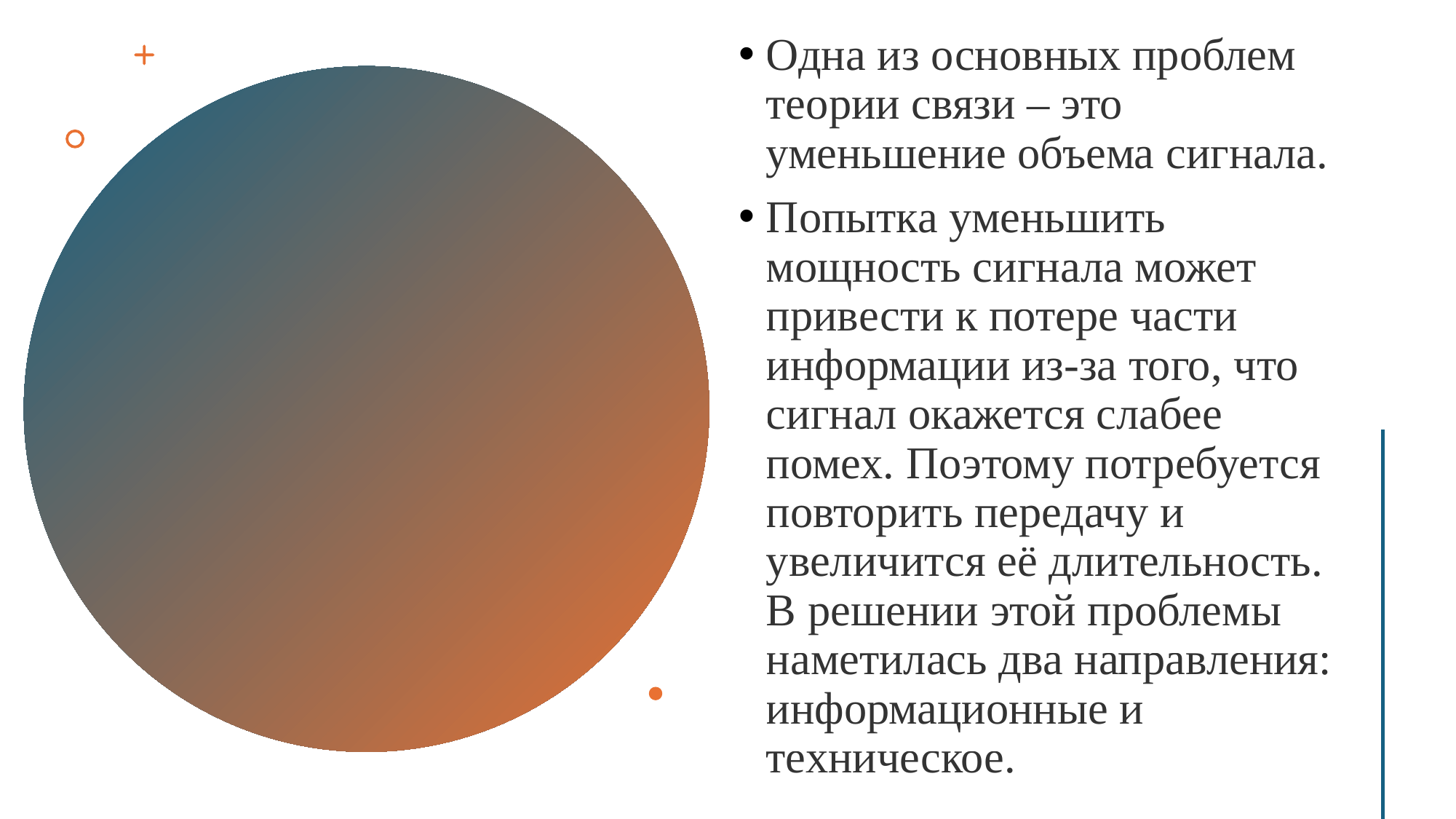

Одна из основных проблем теории связи – это уменьшение объема сигнала.
Попытка уменьшить мощность сигнала может привести к потере части информации из-за того, что сигнал окажется слабее помех. Поэтому потребуется повторить передачу и увеличится её длительность. В решении этой проблемы наметилась два направления: информационные и техническое.